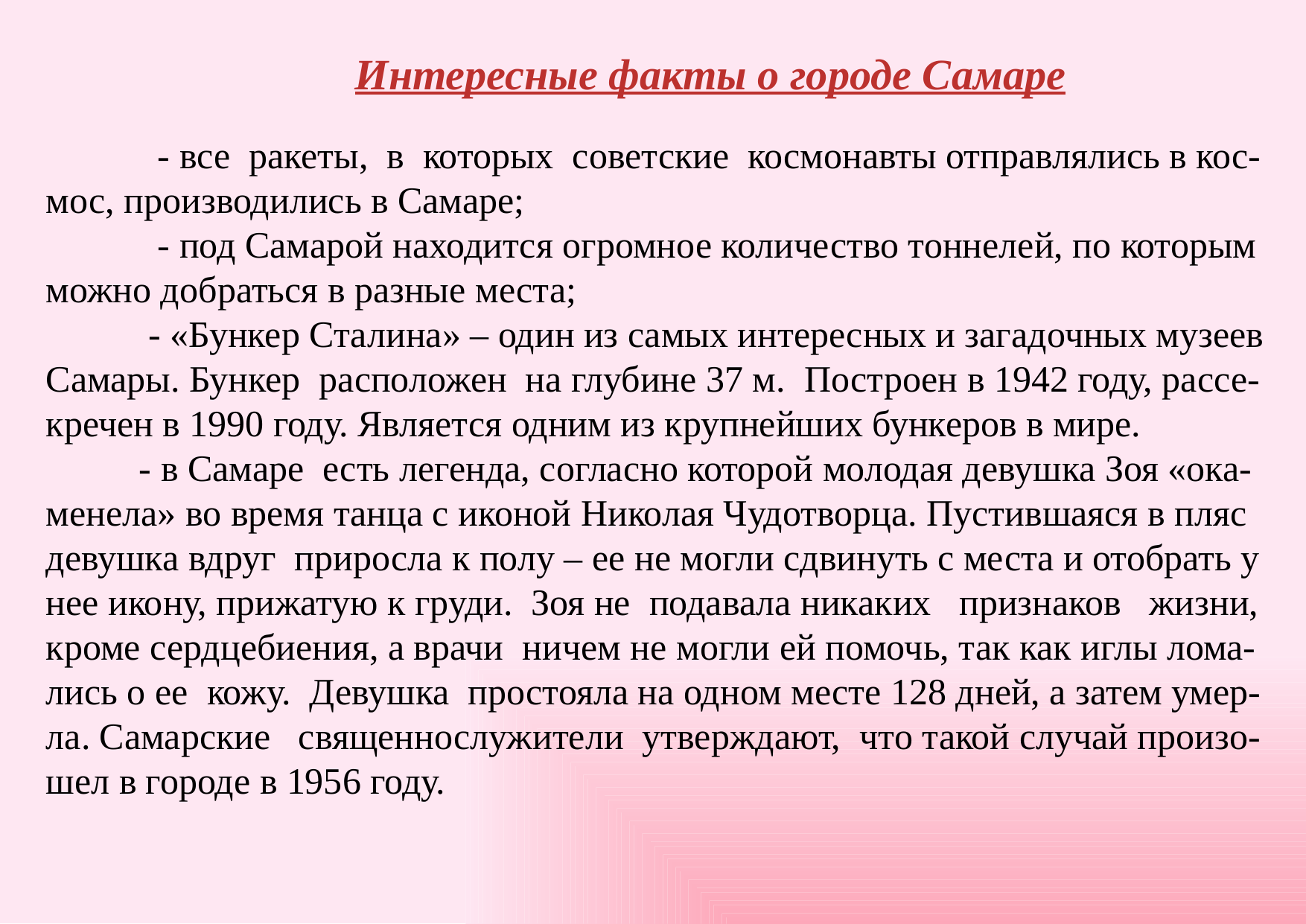

Интересные факты о городе Самаре
            - все  ракеты,  в  которых  советские  космонавты отправлялись в кос-мос, производились в Самаре;
            - под Самарой находится огромное количество тоннелей, по которым можно добраться в разные места;
           - «Бункер Сталина» – один из самых интересных и загадочных музеев Самары. Бункер  расположен  на глубине 37 м.  Построен в 1942 году, рассе-кречен в 1990 году. Является одним из крупнейших бункеров в мире.
          - в Самаре  есть легенда, согласно которой молодая девушка Зоя «ока-менела» во время танца с иконой Николая Чудотворца. Пустившаяся в пляс девушка вдруг  приросла к полу – ее не могли сдвинуть с места и отобрать у нее икону, прижатую к груди.  Зоя не  подавала никаких   признаков   жизни, кроме сердцебиения, а врачи  ничем не могли ей помочь, так как иглы лома-лись о ее  кожу.  Девушка  простояла на одном месте 128 дней, а затем умер-ла. Самарские   священнослужители  утверждают,  что такой случай произо-шел в городе в 1956 году.